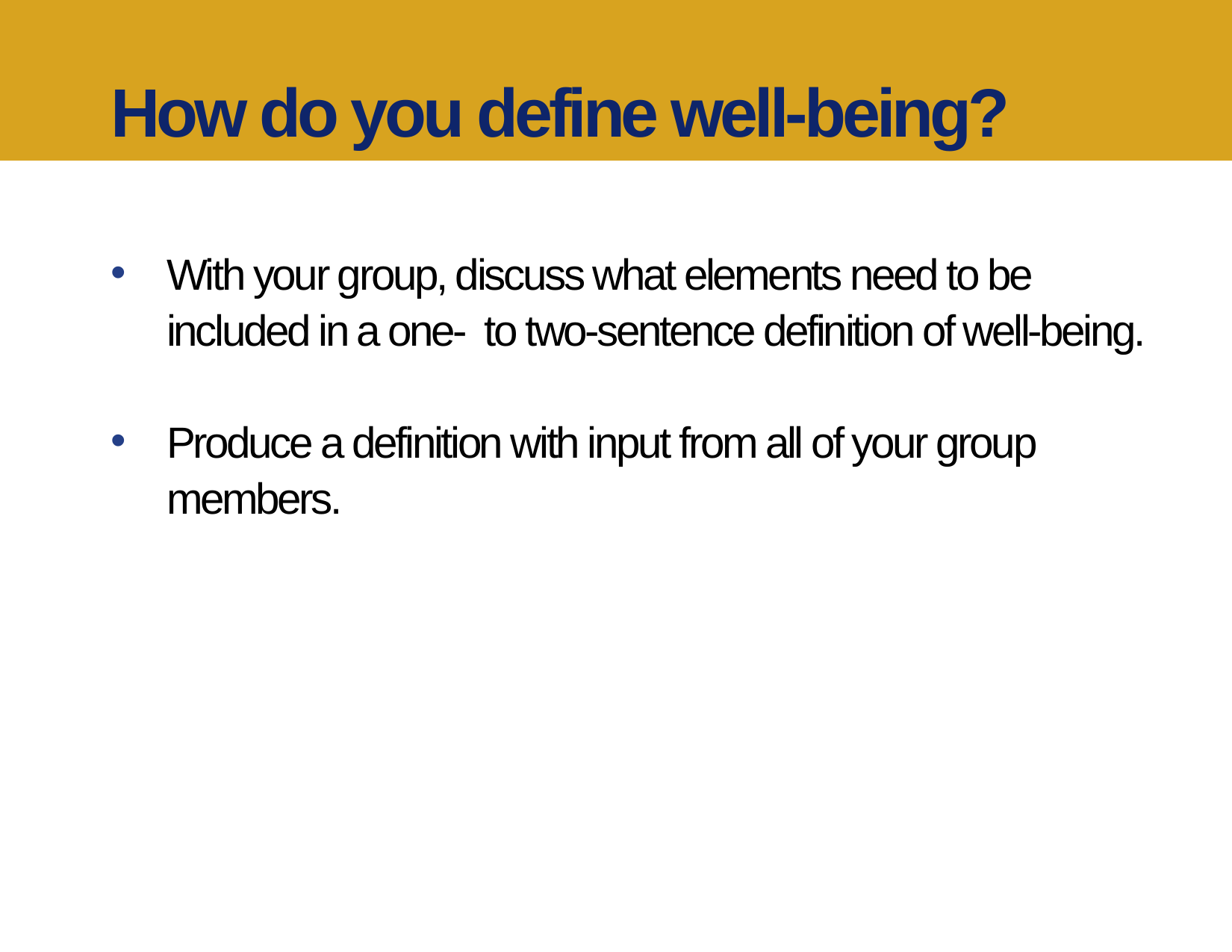

How do you define well-being?
With your group, discuss what elements need to be included in a one-  to two-sentence definition of well-being.

Produce a definition with input from all of your group members.